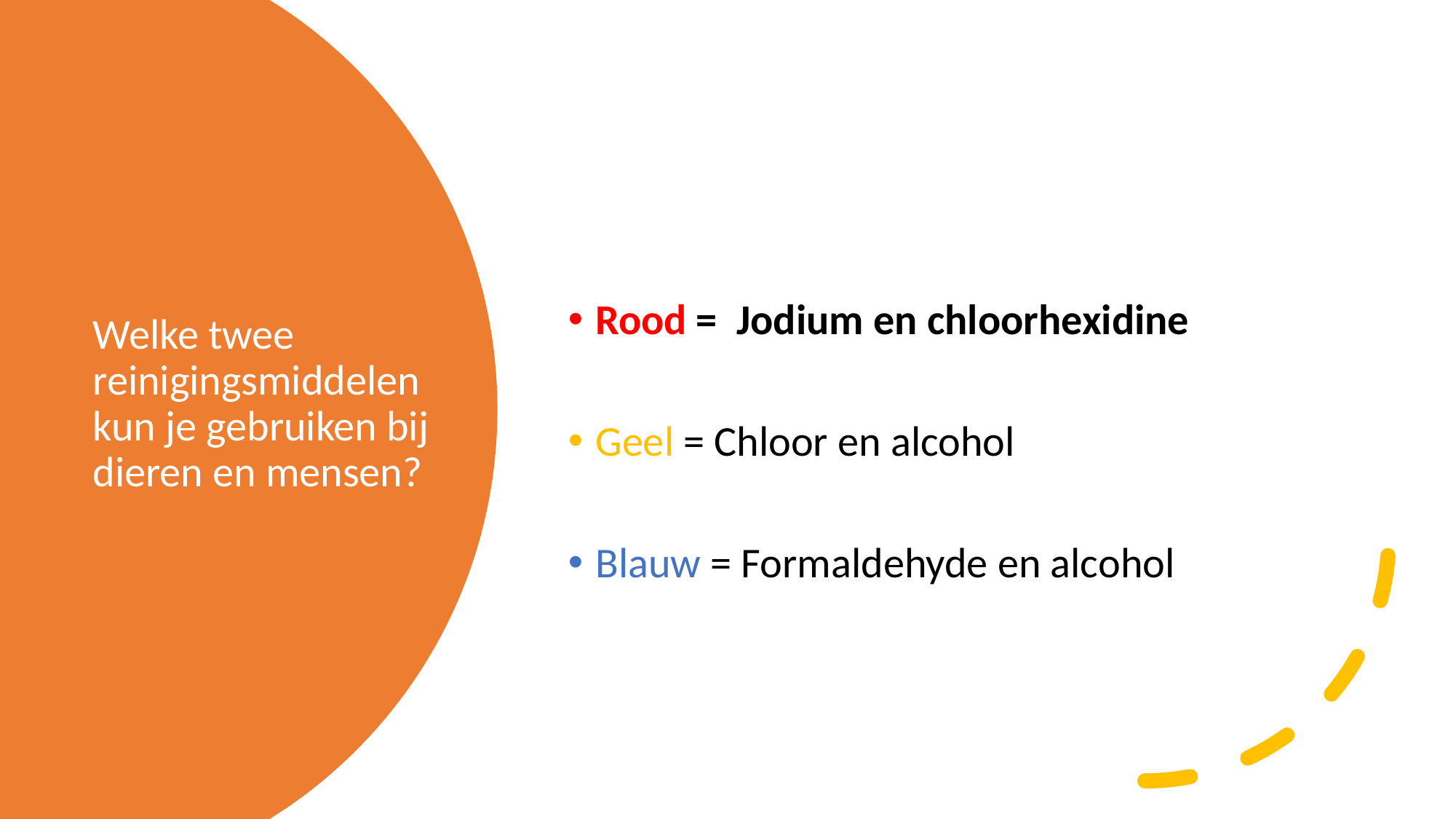

Rood =  Jodium en chloorhexidine

Geel = Chloor en alcohol

Blauw = Formaldehyde en alcohol
# Welke twee reinigingsmiddelen kun je gebruiken bij dieren en mensen?